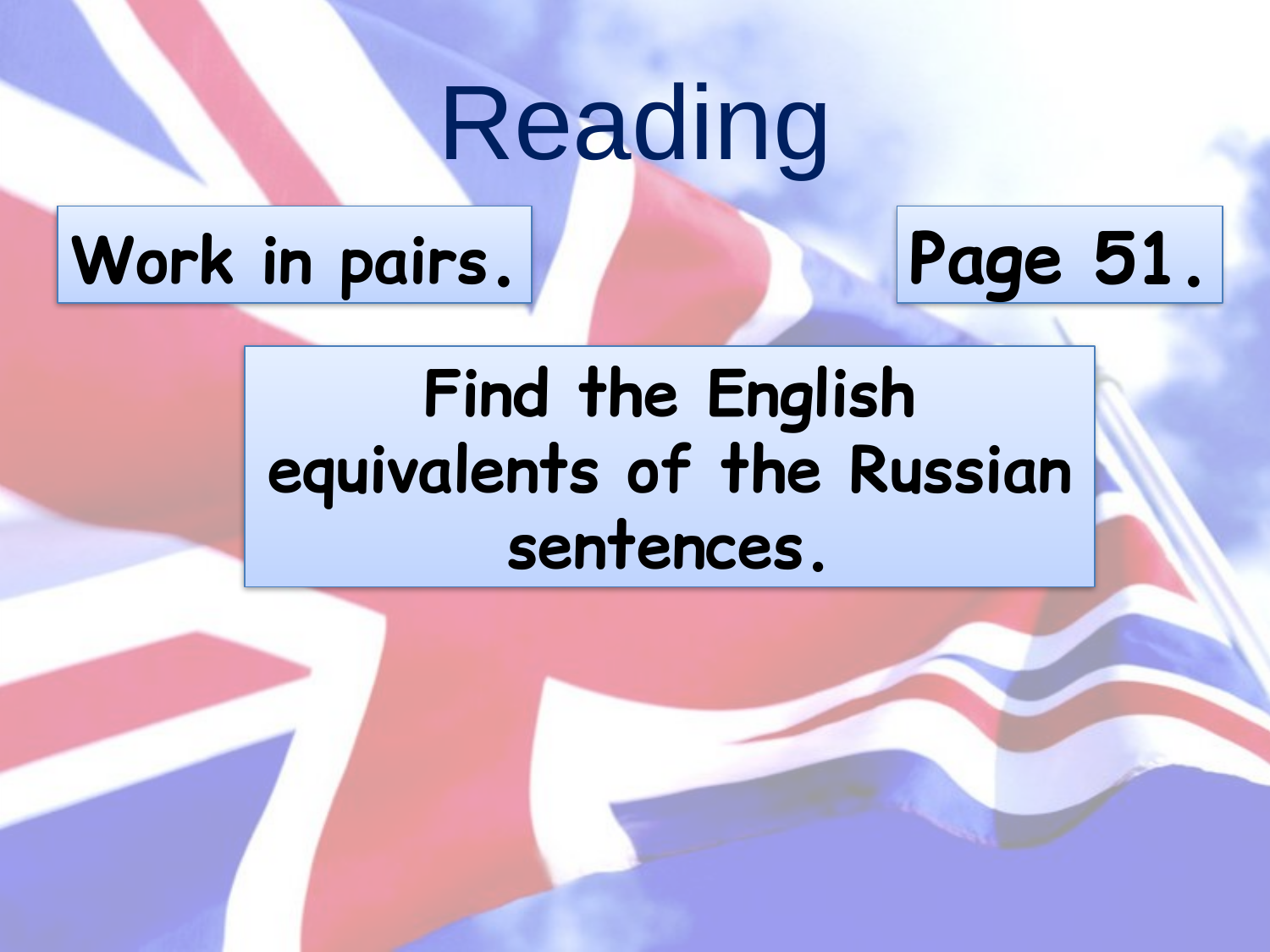

# Reading
Work in pairs.
Page 51.
Find the English equivalents of the Russian sentences.